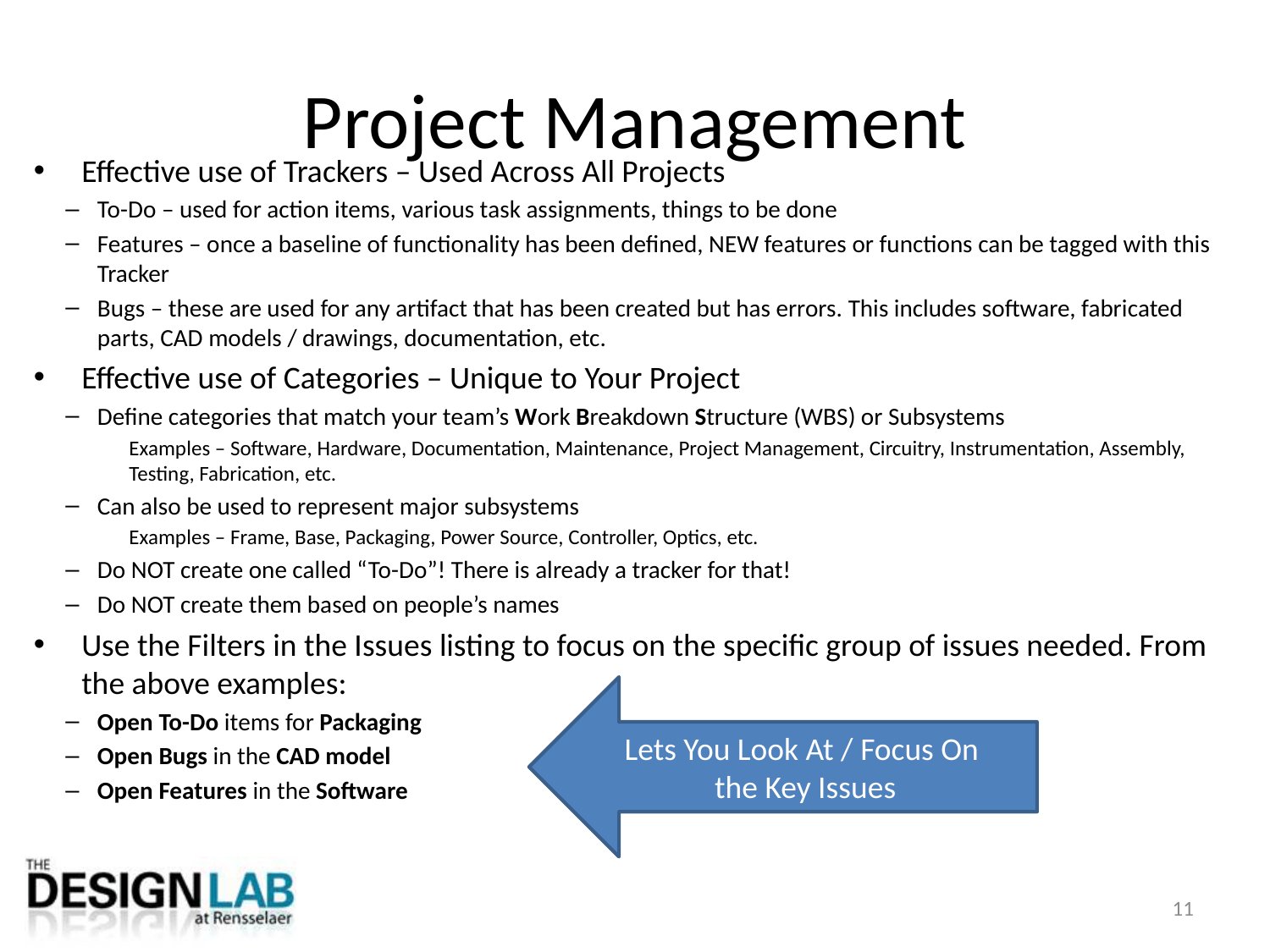

# Project Management
Effective use of Trackers – Used Across All Projects
To-Do – used for action items, various task assignments, things to be done
Features – once a baseline of functionality has been defined, NEW features or functions can be tagged with this Tracker
Bugs – these are used for any artifact that has been created but has errors. This includes software, fabricated parts, CAD models / drawings, documentation, etc.
Effective use of Categories – Unique to Your Project
Define categories that match your team’s Work Breakdown Structure (WBS) or Subsystems
Examples – Software, Hardware, Documentation, Maintenance, Project Management, Circuitry, Instrumentation, Assembly, Testing, Fabrication, etc.
Can also be used to represent major subsystems
Examples – Frame, Base, Packaging, Power Source, Controller, Optics, etc.
Do NOT create one called “To-Do”! There is already a tracker for that!
Do NOT create them based on people’s names
Use the Filters in the Issues listing to focus on the specific group of issues needed. From the above examples:
Open To-Do items for Packaging
Open Bugs in the CAD model
Open Features in the Software
Lets You Look At / Focus On
the Key Issues
11